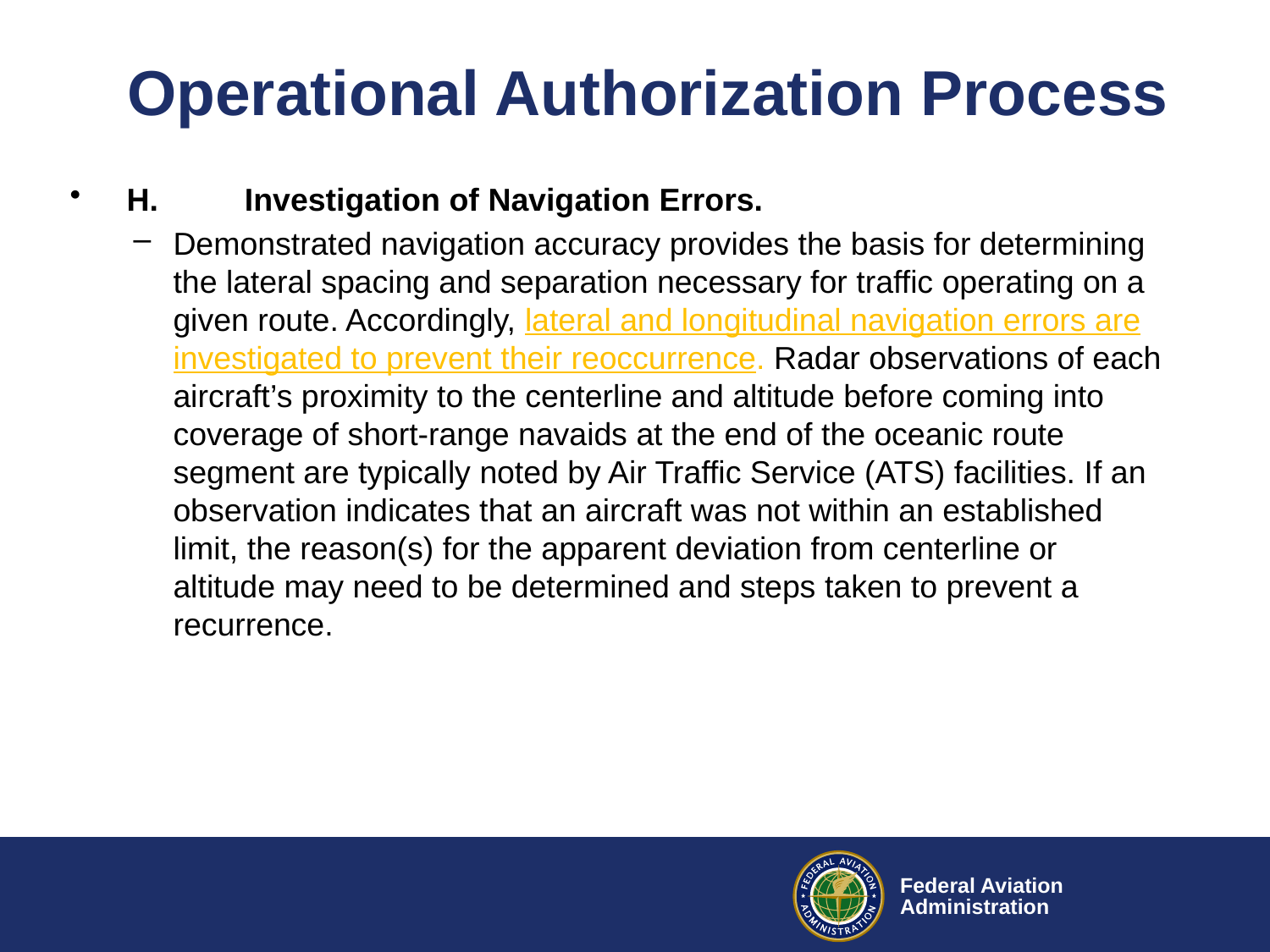

# Operational Authorization Process
 H. 	Investigation of Navigation Errors.
Demonstrated navigation accuracy provides the basis for determining the lateral spacing and separation necessary for traffic operating on a given route. Accordingly, lateral and longitudinal navigation errors are investigated to prevent their reoccurrence. Radar observations of each aircraft’s proximity to the centerline and altitude before coming into coverage of short-range navaids at the end of the oceanic route segment are typically noted by Air Traffic Service (ATS) facilities. If an observation indicates that an aircraft was not within an established limit, the reason(s) for the apparent deviation from centerline or altitude may need to be determined and steps taken to prevent a recurrence.